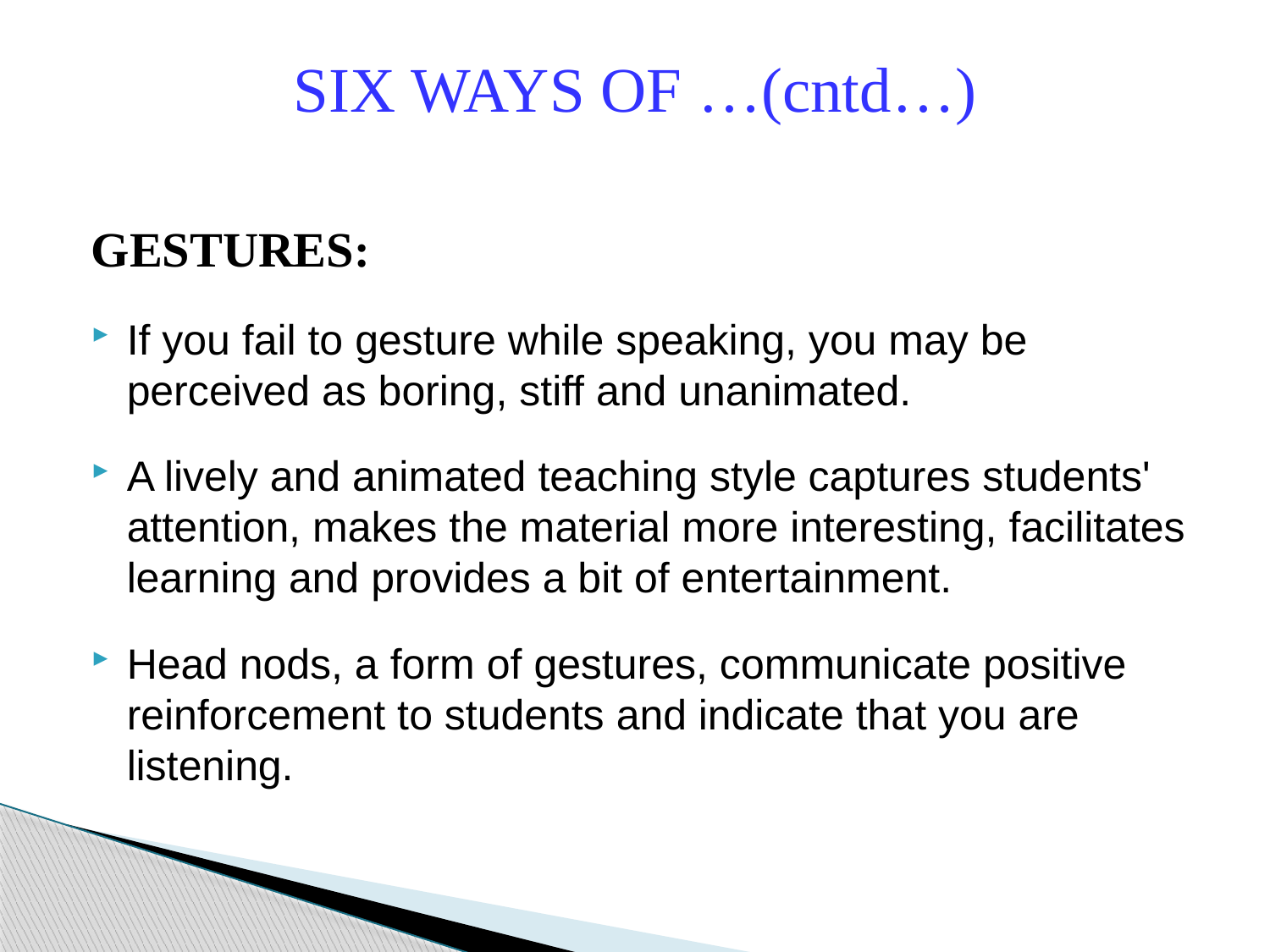

SIX WAYS OF …(cntd…)
GESTURES:

If you fail to gesture while speaking, you may be perceived as boring, stiff and unanimated.

A lively and animated teaching style captures students' attention, makes the material more interesting, facilitates learning and provides a bit of entertainment.

Head nods, a form of gestures, communicate positive reinforcement to students and indicate that you are listening.